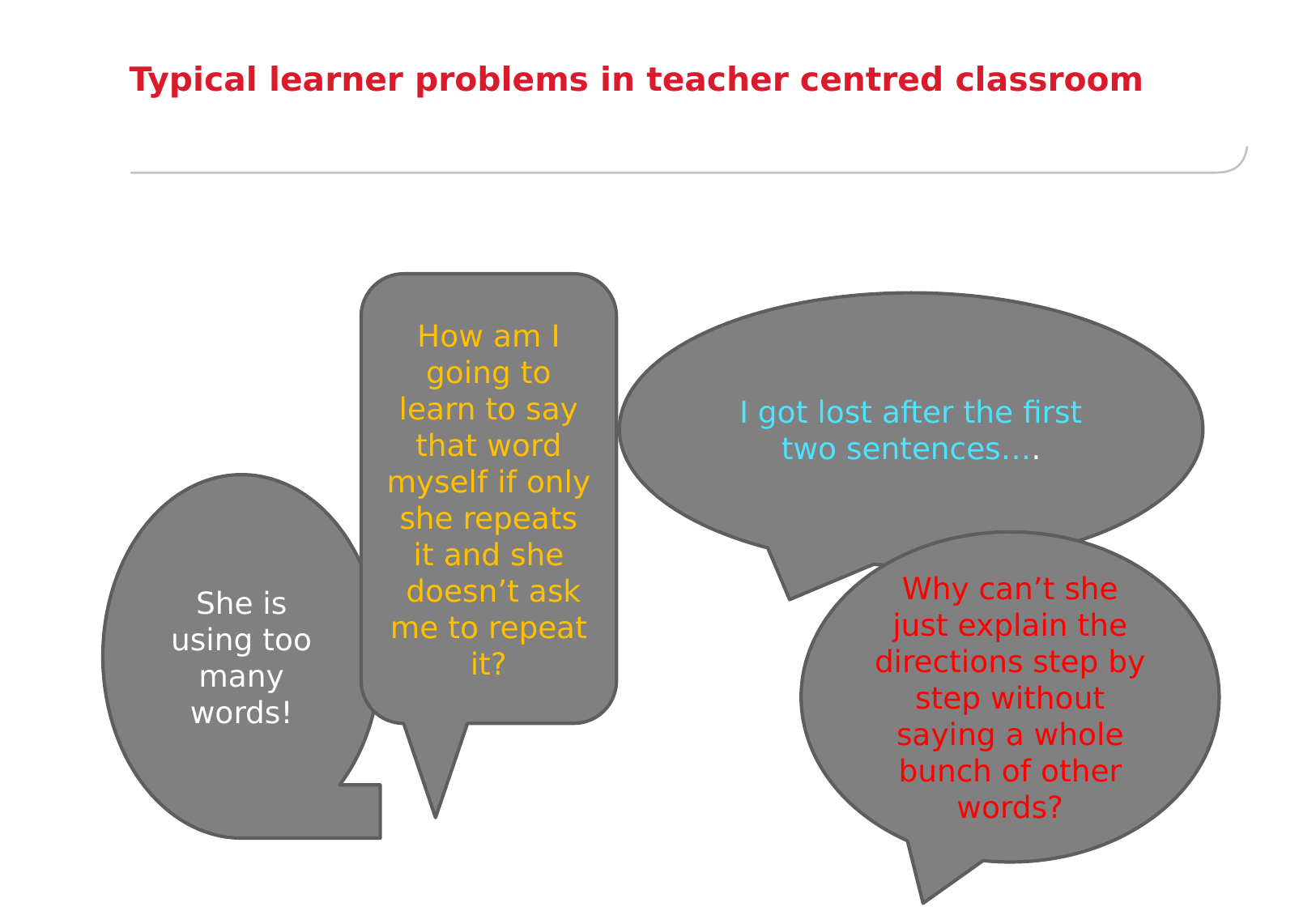

# Typical learner problems in teacher centred classroom

How am I going to learn to say that word myself if only she repeats it and she
 doesn’t ask me to repeat it?
I got lost after the first two sentences….
She is using too many words!
Why can’t she just explain the directions step by step without saying a whole
bunch of other words?